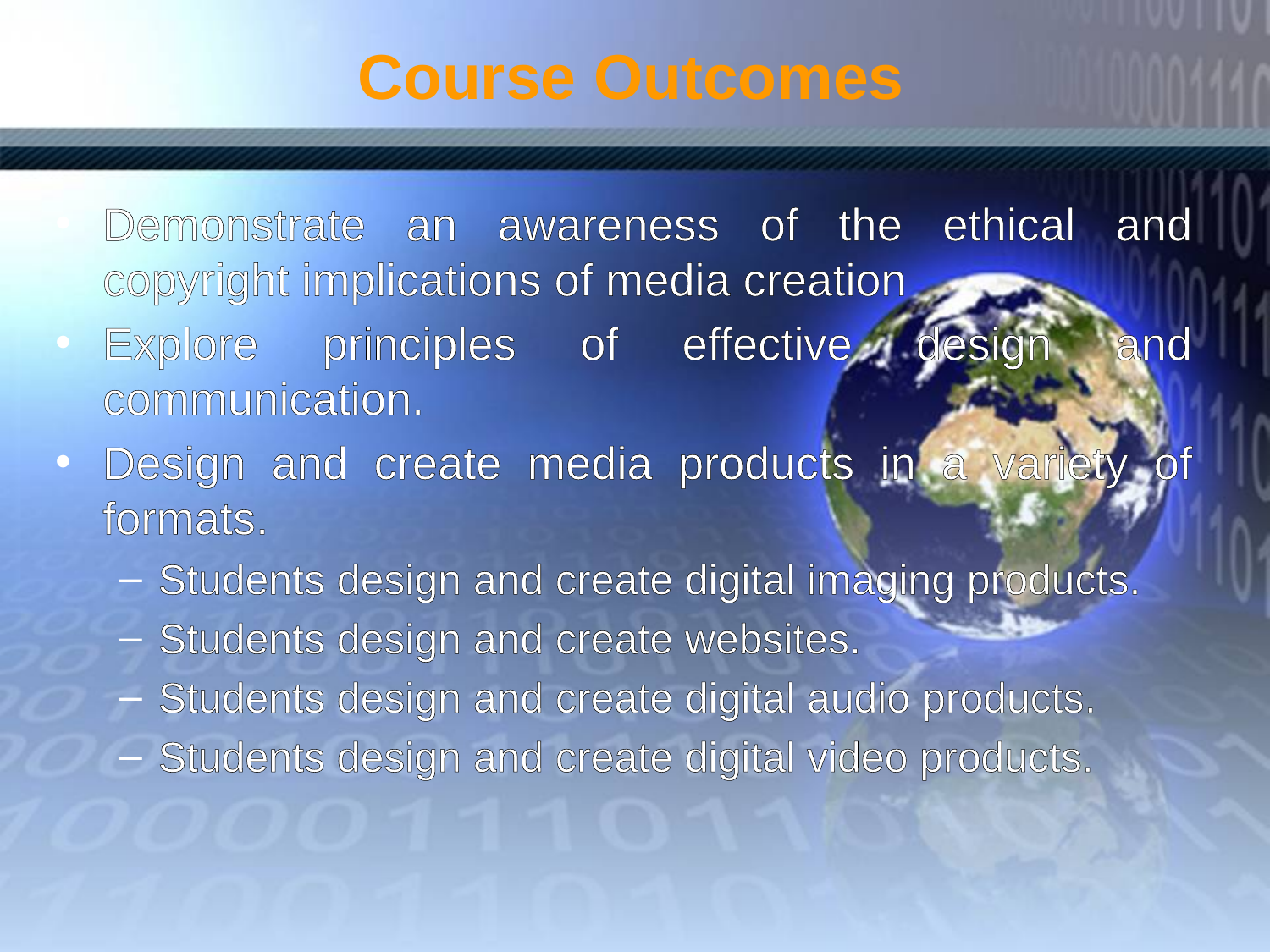

# Course Outcomes
Demonstrate an awareness of the ethical and copyright implications of media creation
Explore principles of effective design and communication.
Design and create media products in a variety of formats.
Students design and create digital imaging products.
Students design and create websites.
Students design and create digital audio products.
Students design and create digital video products.